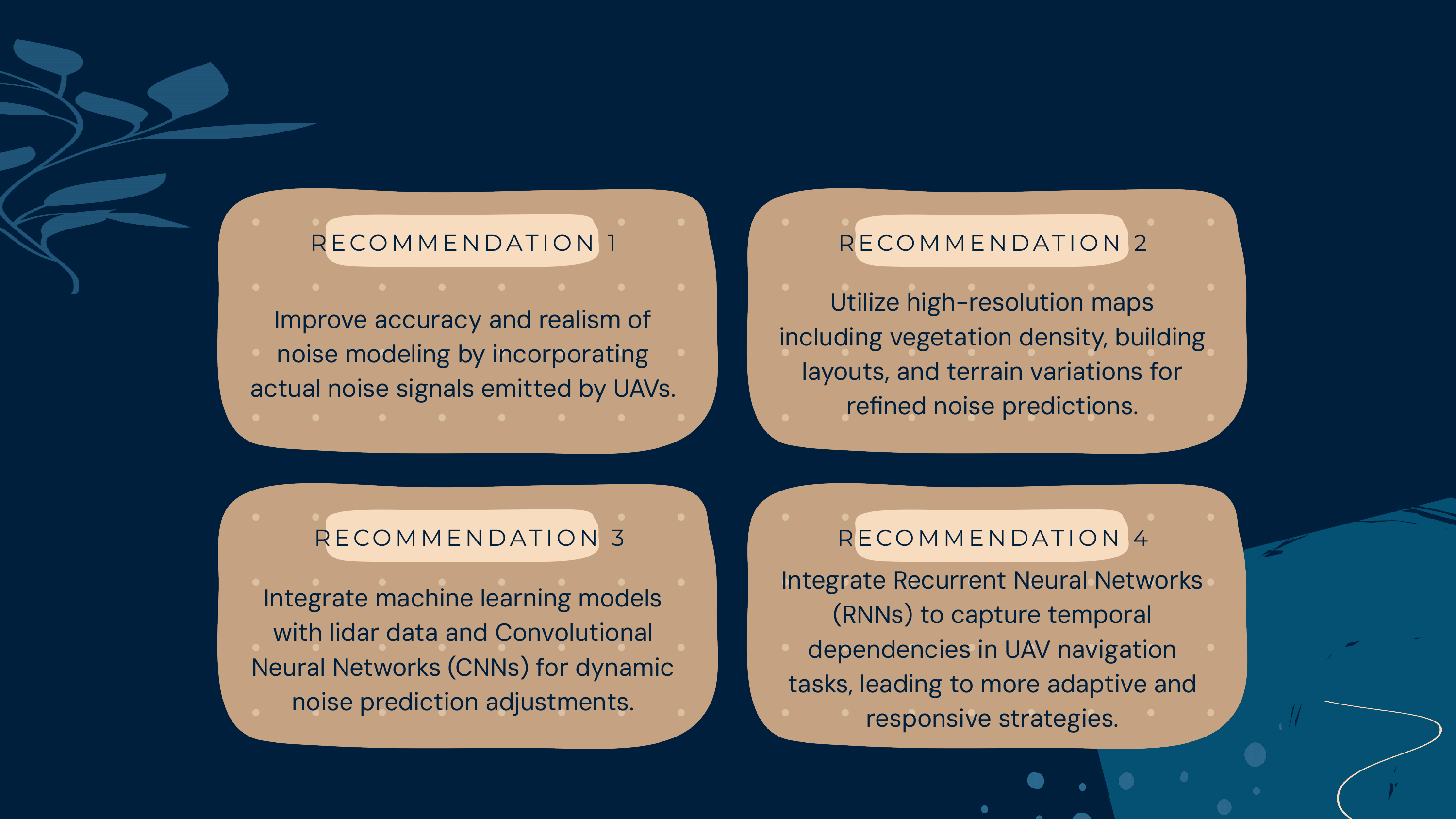

Future Development

RECOMMENDATION 1
RECOMMENDATION 2
Utilize high-resolution maps including vegetation density, building layouts, and terrain variations for refined noise predictions.
Improve accuracy and realism of noise modeling by incorporating actual noise signals emitted by UAVs.

Integrate machine learning models with lidar data and Convolutional Neural Networks (CNNs) for dynamic noise prediction adjustments.
RECOMMENDATION 3
RECOMMENDATION 4

Integrate Recurrent Neural Networks (RNNs) to capture temporal dependencies in UAV navigation tasks, leading to more adaptive and responsive strategies.